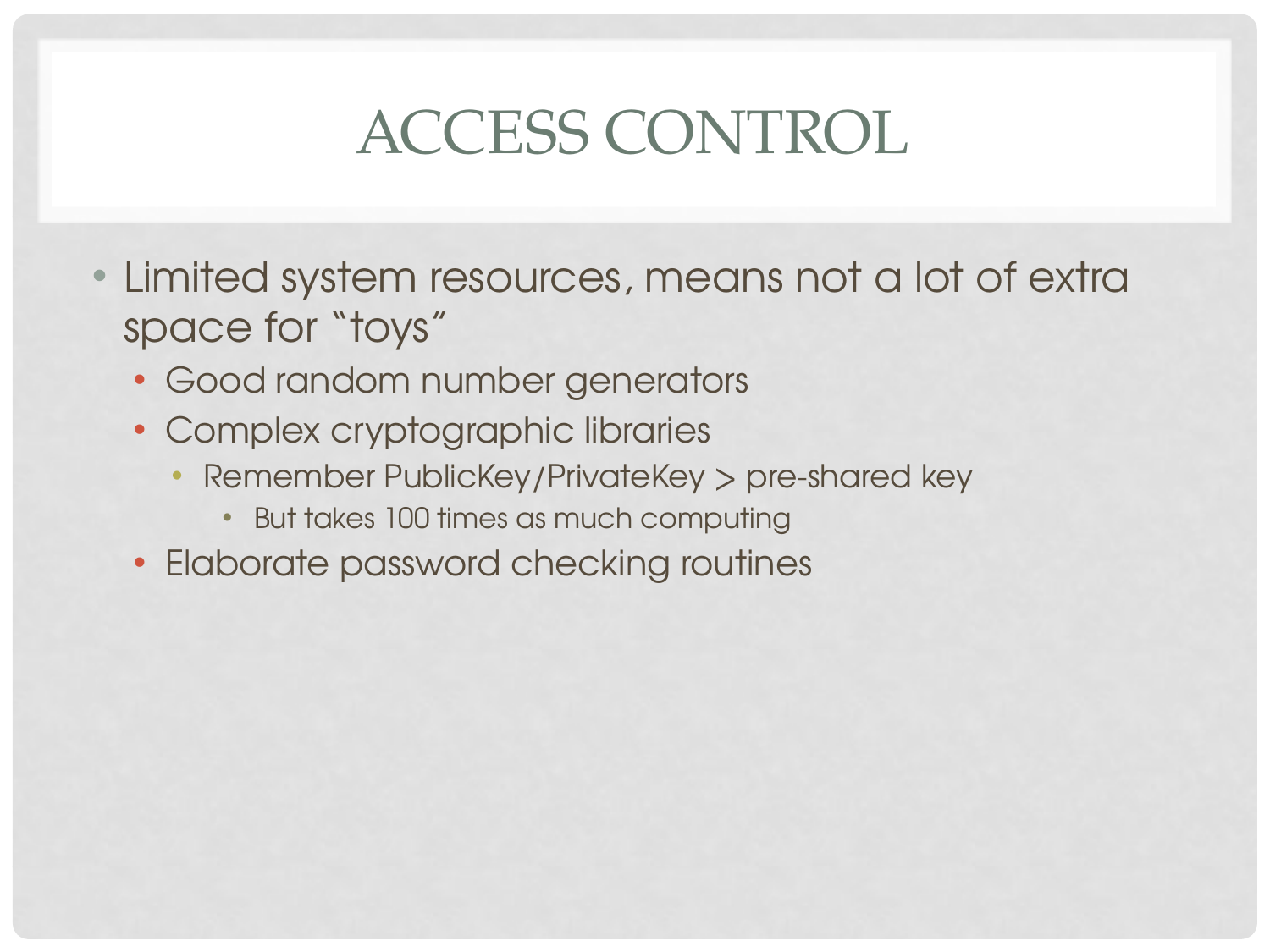

# Access control
Limited system resources, means not a lot of extra space for “toys”
Good random number generators
Complex cryptographic libraries
Remember PublicKey/PrivateKey > pre-shared key
But takes 100 times as much computing
Elaborate password checking routines